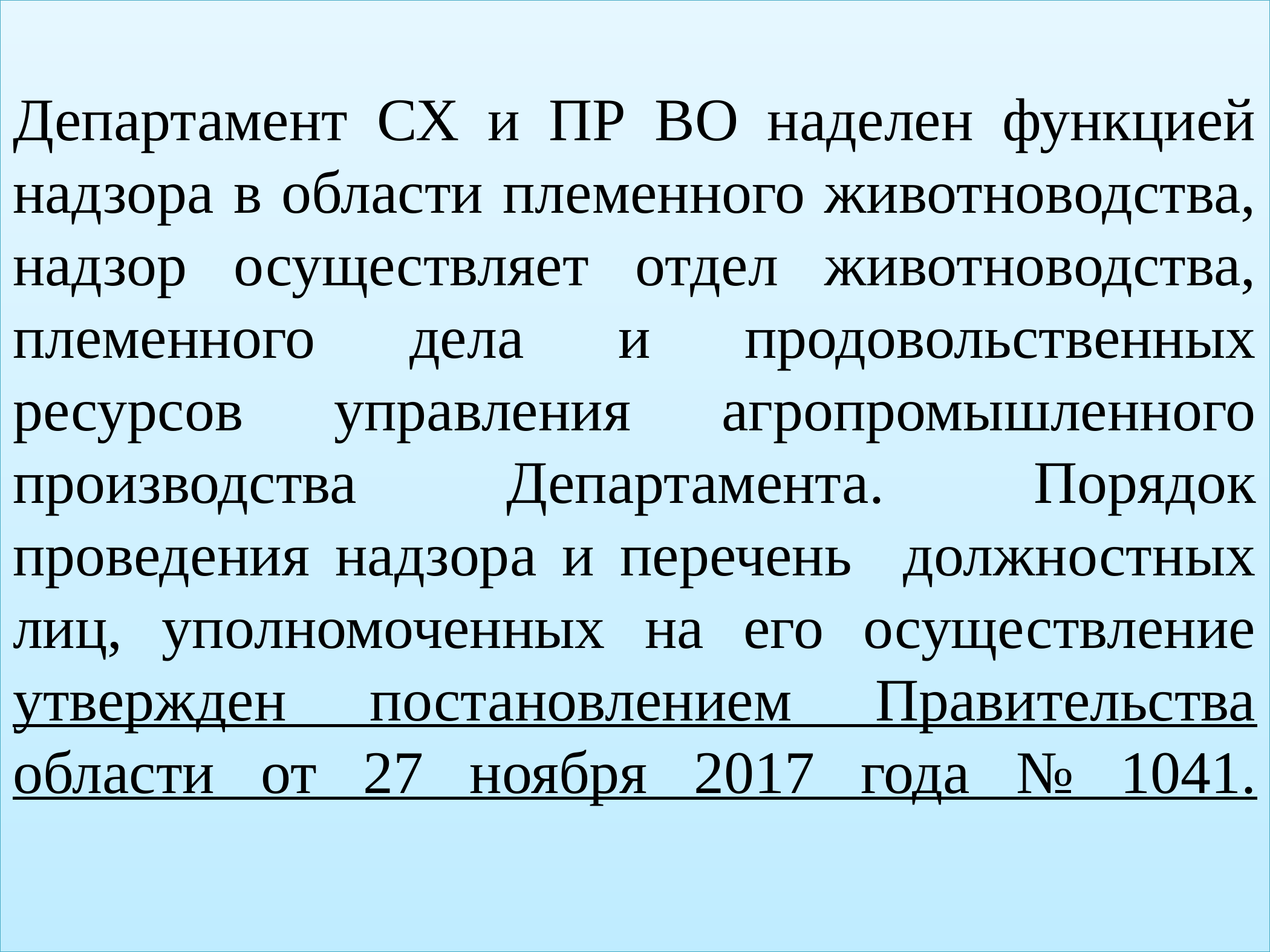

# Департамент СХ и ПР ВО наделен функцией надзора в области племенного животноводства, надзор осуществляет отдел животноводства, племенного дела и продовольственных ресурсов управления агропромышленного производства Департамента. Порядок проведения надзора и перечень  должностных лиц, уполномоченных на его осуществление утвержден постановлением Правительства области от 27 ноября 2017 года № 1041.